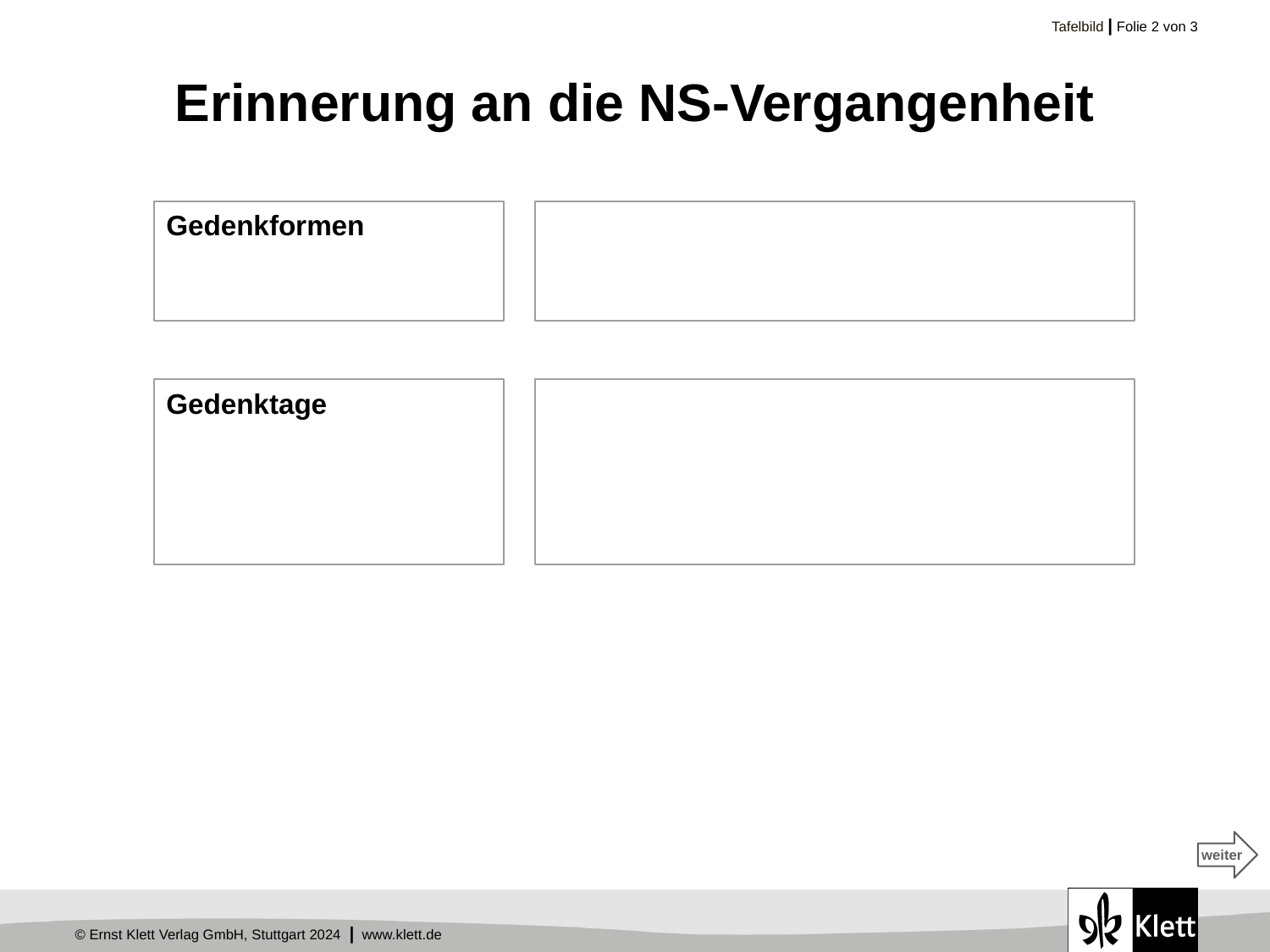

# Erinnerung an die NS-Vergangenheit
Gedenkformen

Gedenktage

weiter
weiter
weiter